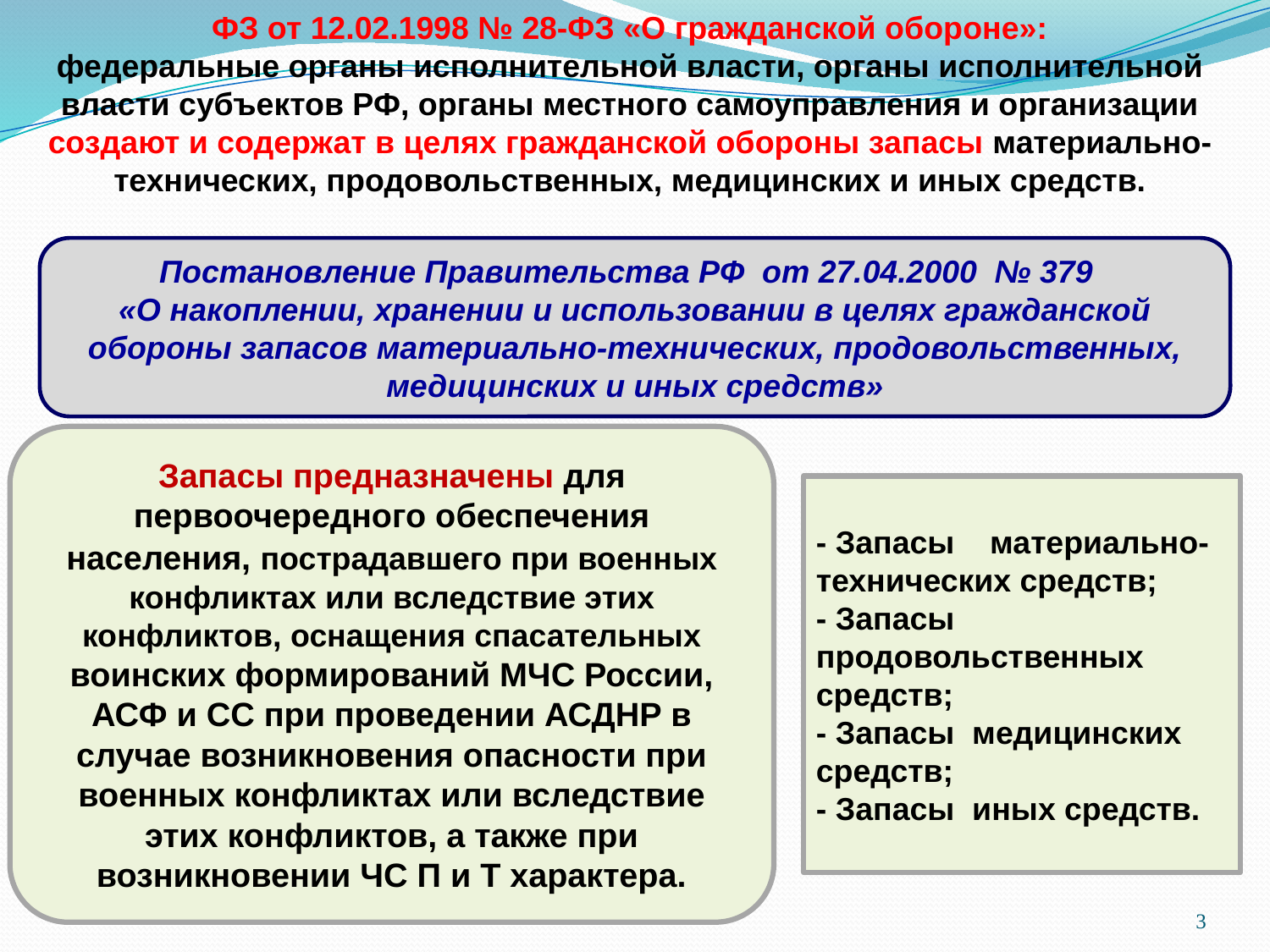

ФЗ от 12.02.1998 № 28-ФЗ «О гражданской обороне»:
федеральные органы исполнительной власти, органы исполнительной власти субъектов РФ, органы местного самоуправления и организации создают и содержат в целях гражданской обороны запасы материально-технических, продовольственных, медицинских и иных средств.
Постановление Правительства РФ  от 27.04.2000  № 379
«О накоплении, хранении и использовании в целях гражданской обороны запасов материально-технических, продовольственных, медицинских и иных средств»
Запасы предназначены для первоочередного обеспечения населения, пострадавшего при военных конфликтах или вследствие этих конфликтов, оснащения спасательных воинских формирований МЧС России, АСФ и СС при проведении АСДНР в случае возникновения опасности при военных конфликтах или вследствие этих конфликтов, а также при возникновении ЧС П и Т характера.
- Запасы    материально-технических средств;
- Запасы продовольственных средств;
- Запасы  медицинских средств;
- Запасы  иных средств.
3